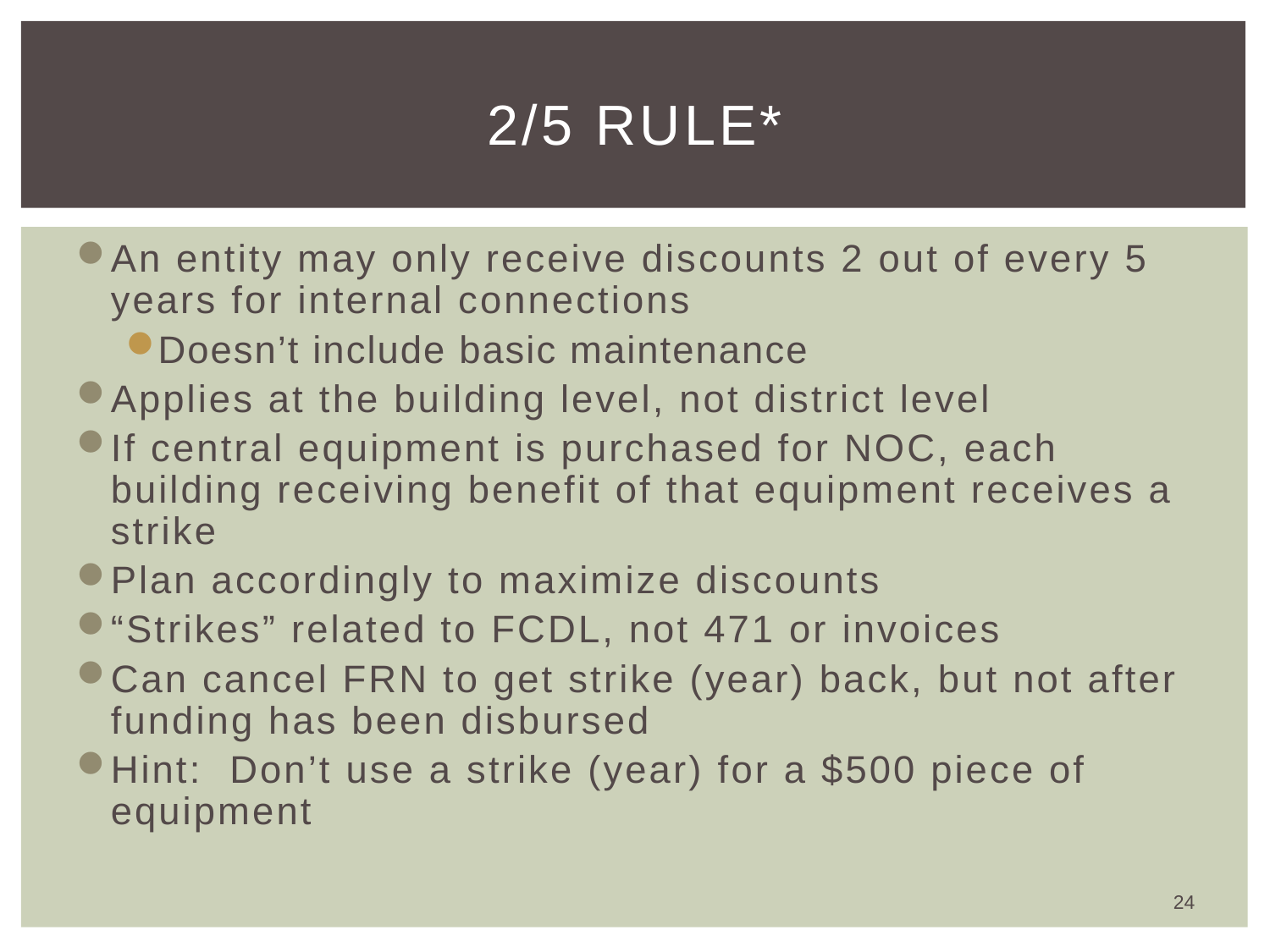

# 2/5 Rule*
An entity may only receive discounts 2 out of every 5 years for internal connections
Doesn’t include basic maintenance
Applies at the building level, not district level
If central equipment is purchased for NOC, each building receiving benefit of that equipment receives a strike
Plan accordingly to maximize discounts
“Strikes” related to FCDL, not 471 or invoices
Can cancel FRN to get strike (year) back, but not after funding has been disbursed
Hint:  Don’t use a strike (year) for a $500 piece of equipment

24